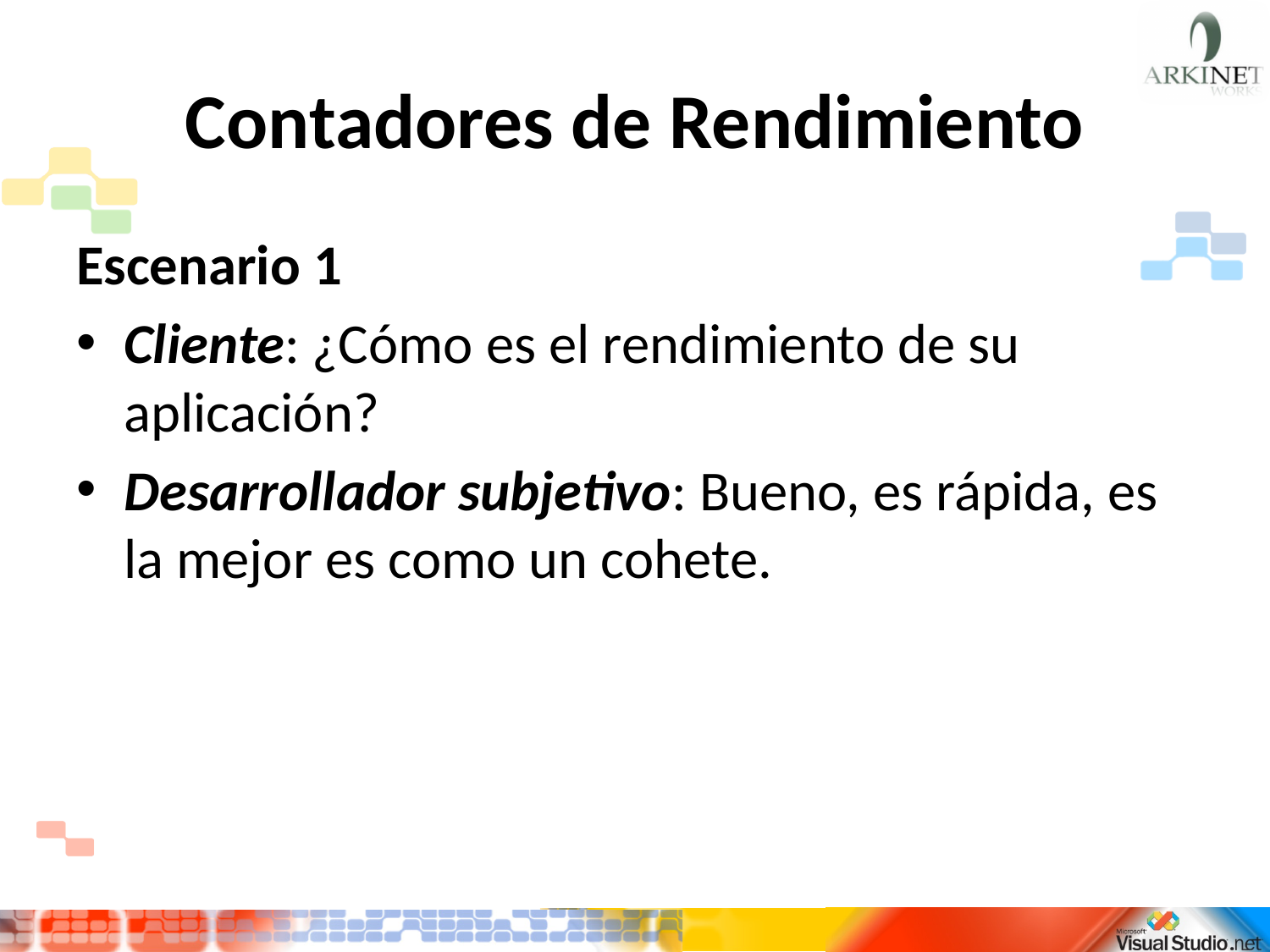

# Contadores de Rendimiento
Escenario 1
Cliente: ¿Cómo es el rendimiento de su aplicación?
Desarrollador subjetivo: Bueno, es rápida, es la mejor es como un cohete.